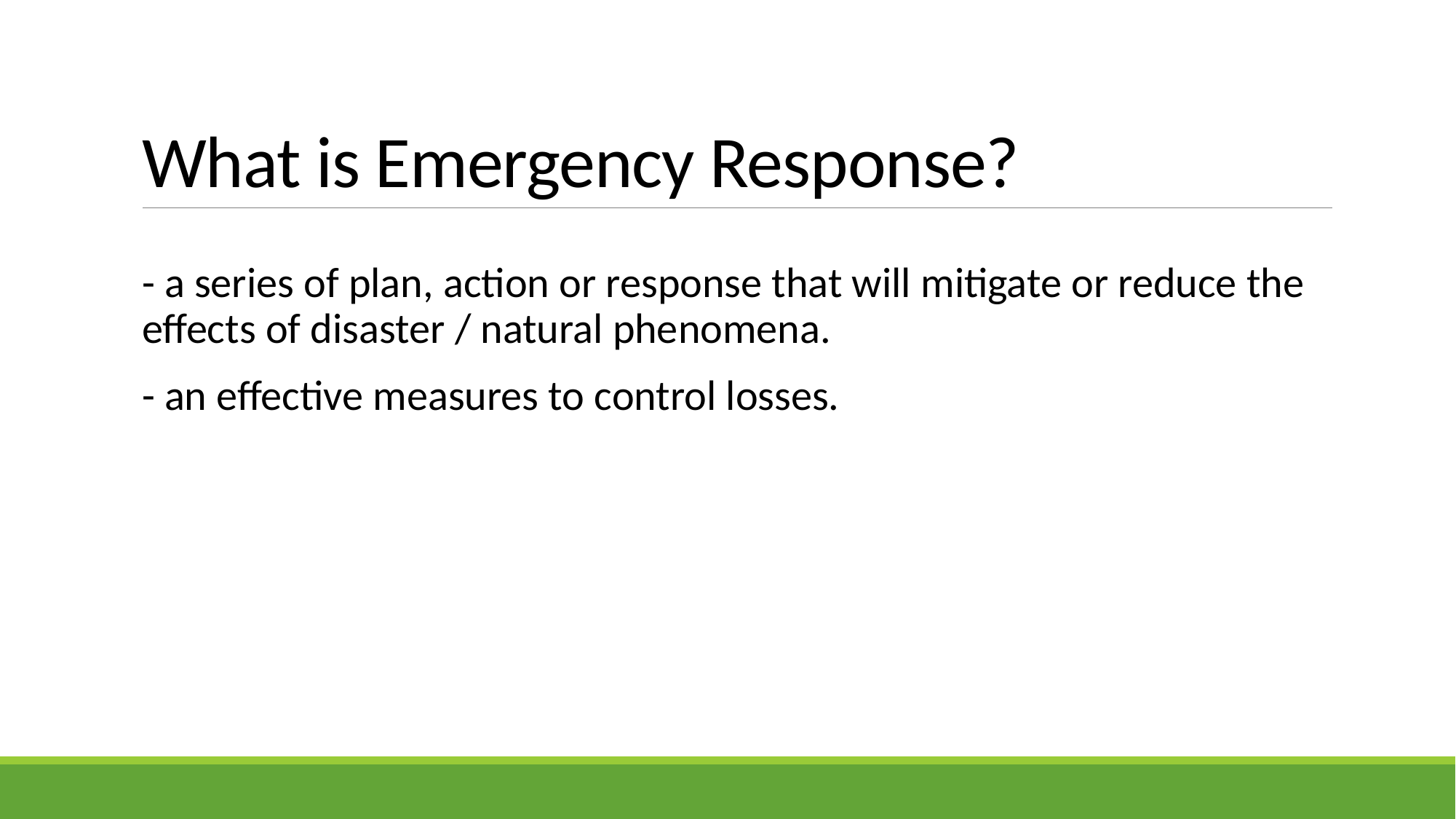

# What is Emergency Response?
- a series of plan, action or response that will mitigate or reduce the effects of disaster / natural phenomena.
- an effective measures to control losses.